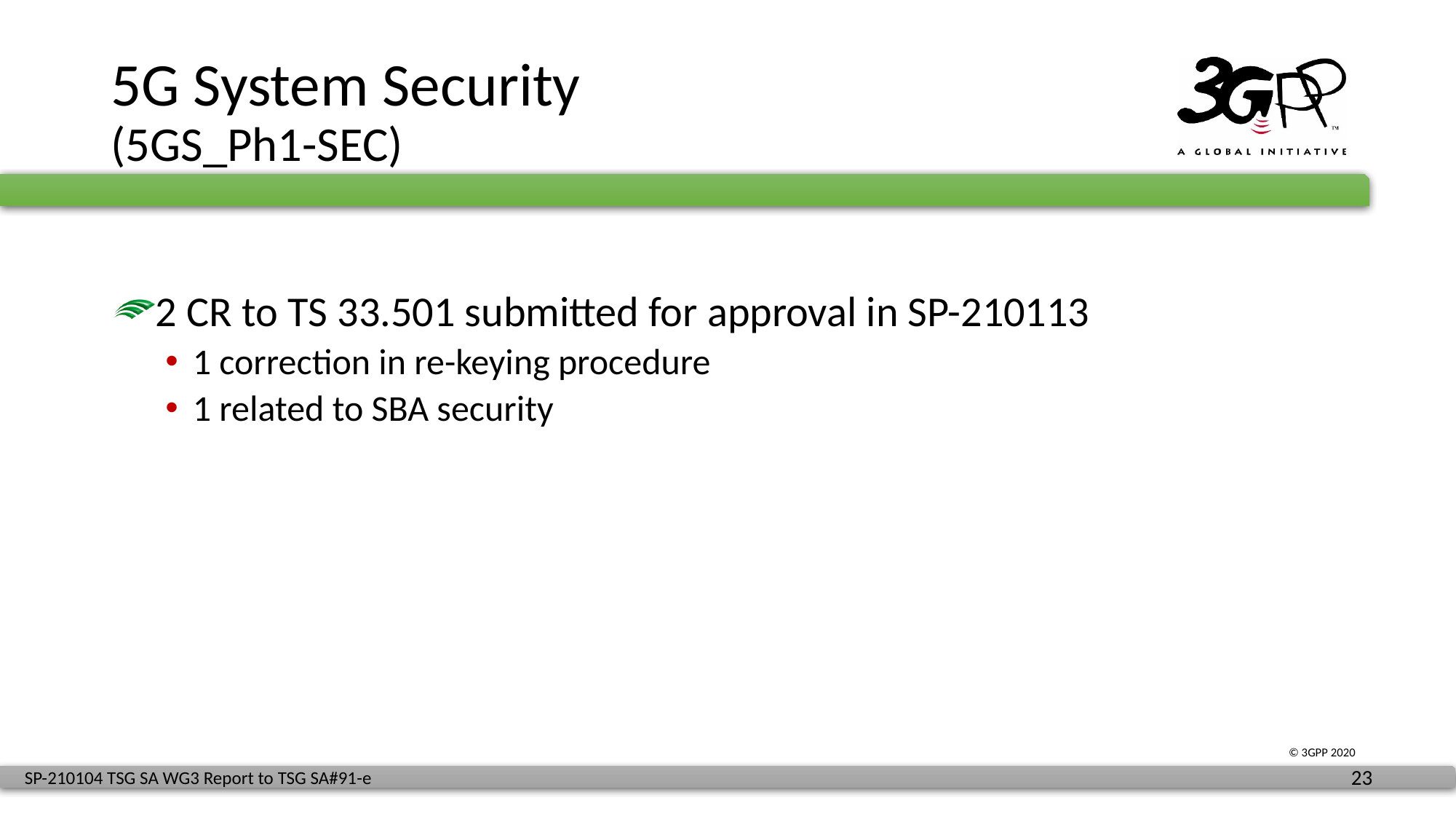

# 5G System Security (5GS_Ph1-SEC)

2 CR to TS 33.501 submitted for approval in SP-210113
1 correction in re-keying procedure
1 related to SBA security